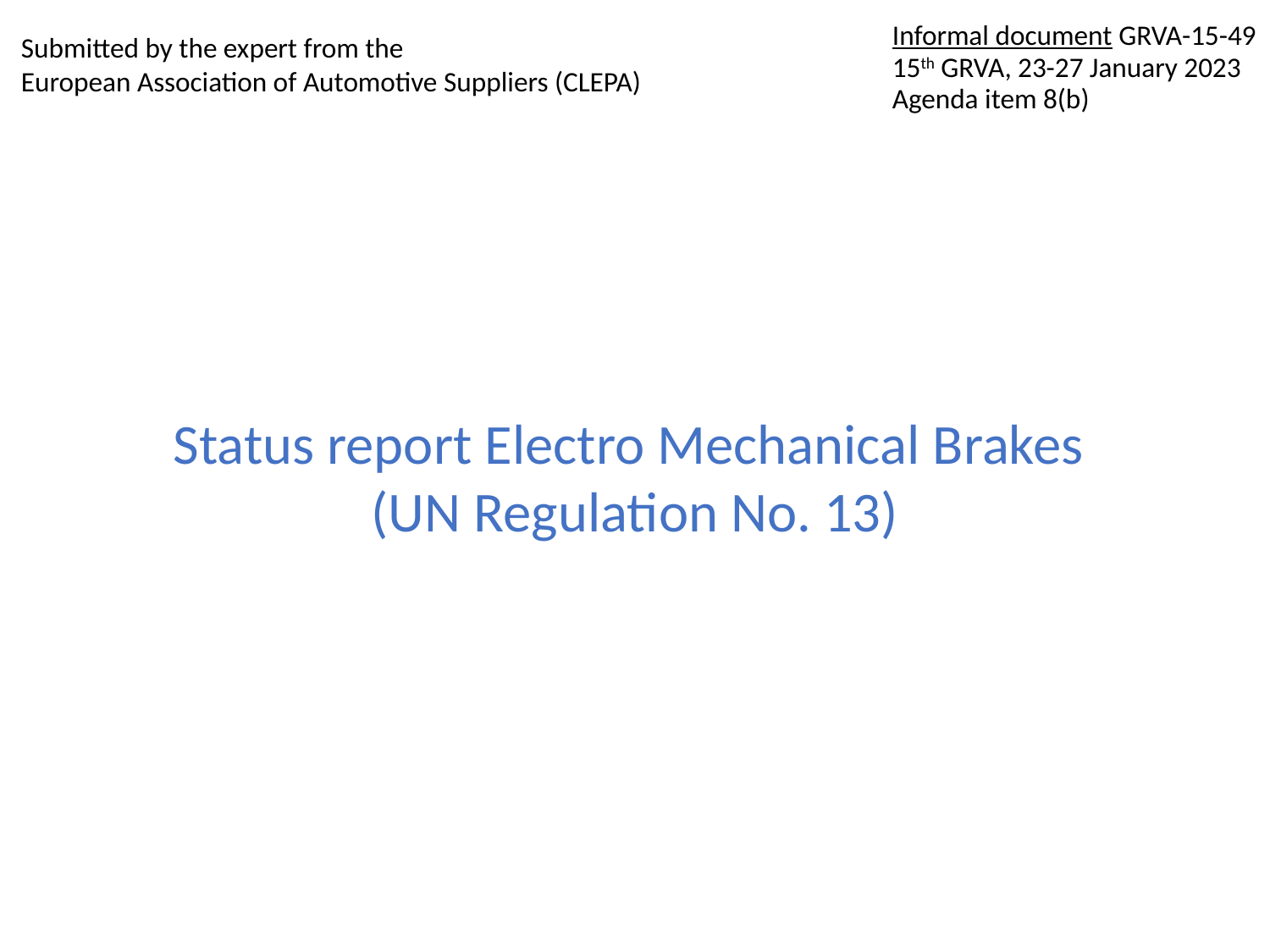

Submitted by the expert from the
European Association of Automotive Suppliers (CLEPA)
Informal document GRVA-15-49
15th GRVA, 23-27 January 2023
Agenda item 8(b)
Status report Electro Mechanical Brakes
(UN Regulation No. 13)